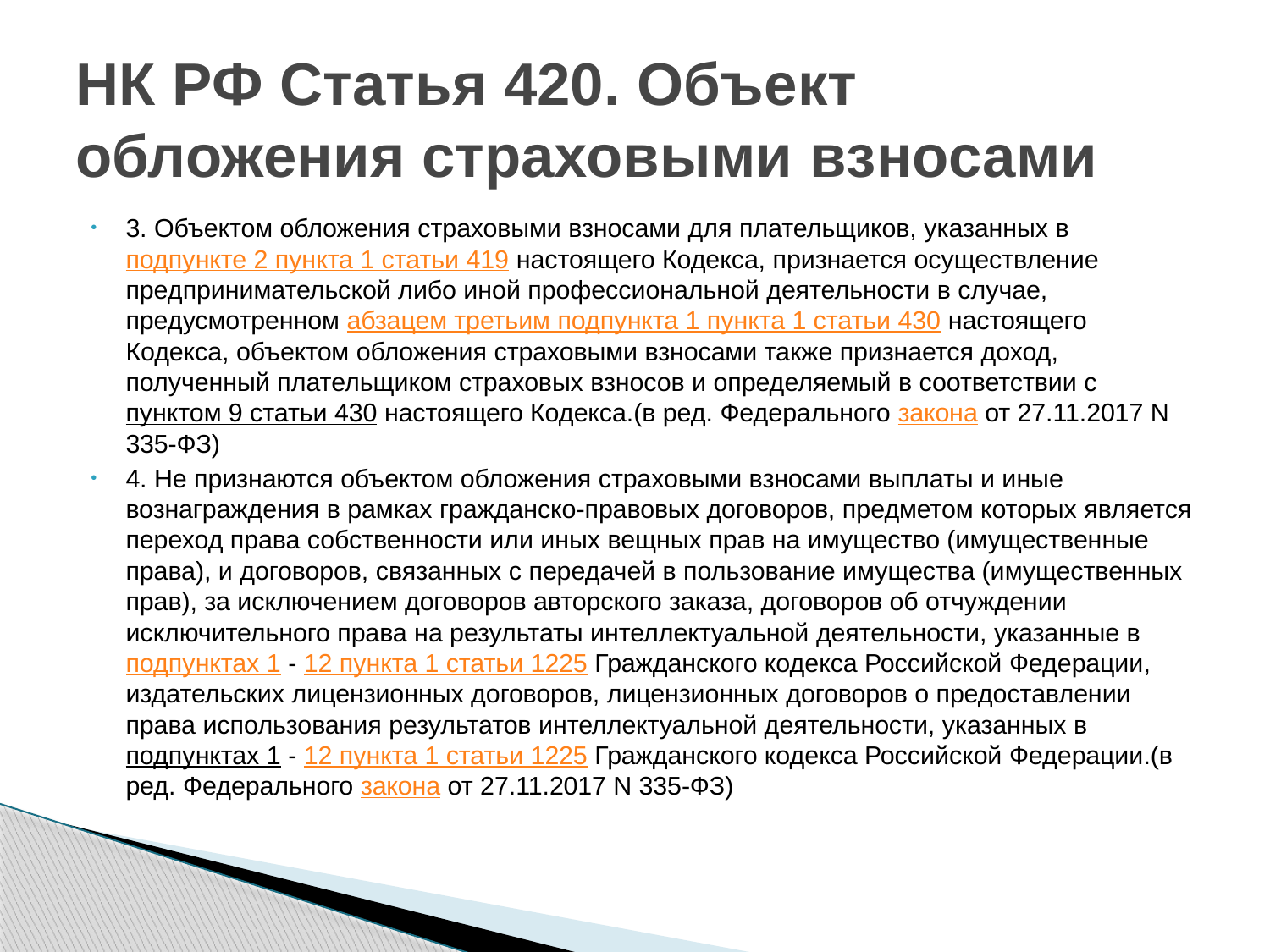

# НК РФ Статья 420. Объект обложения страховыми взносами
3. Объектом обложения страховыми взносами для плательщиков, указанных в подпункте 2 пункта 1 статьи 419 настоящего Кодекса, признается осуществление предпринимательской либо иной профессиональной деятельности в случае, предусмотренном абзацем третьим подпункта 1 пункта 1 статьи 430 настоящего Кодекса, объектом обложения страховыми взносами также признается доход, полученный плательщиком страховых взносов и определяемый в соответствии с пунктом 9 статьи 430 настоящего Кодекса.(в ред. Федерального закона от 27.11.2017 N 335-ФЗ)
4. Не признаются объектом обложения страховыми взносами выплаты и иные вознаграждения в рамках гражданско-правовых договоров, предметом которых является переход права собственности или иных вещных прав на имущество (имущественные права), и договоров, связанных с передачей в пользование имущества (имущественных прав), за исключением договоров авторского заказа, договоров об отчуждении исключительного права на результаты интеллектуальной деятельности, указанные в подпунктах 1 - 12 пункта 1 статьи 1225 Гражданского кодекса Российской Федерации, издательских лицензионных договоров, лицензионных договоров о предоставлении права использования результатов интеллектуальной деятельности, указанных в подпунктах 1 - 12 пункта 1 статьи 1225 Гражданского кодекса Российской Федерации.(в ред. Федерального закона от 27.11.2017 N 335-ФЗ)